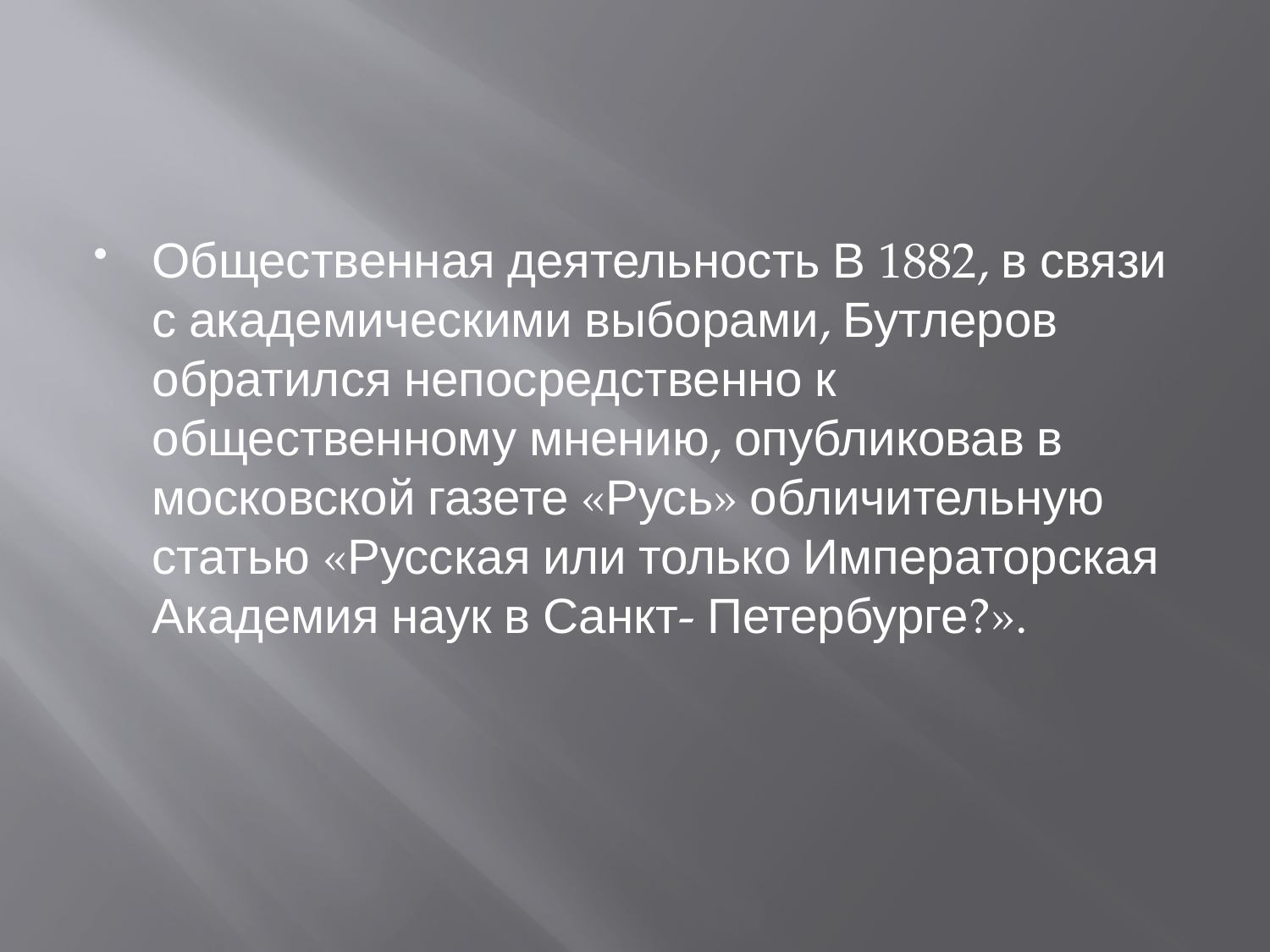

#
Общественная деятельность В 1882, в связи с академическими выборами, Бутлеров обратился непосредственно к общественному мнению, опубликовав в московской газете «Русь» обличительную статью «Русская или только Императорская Академия наук в Санкт- Петербурге?».